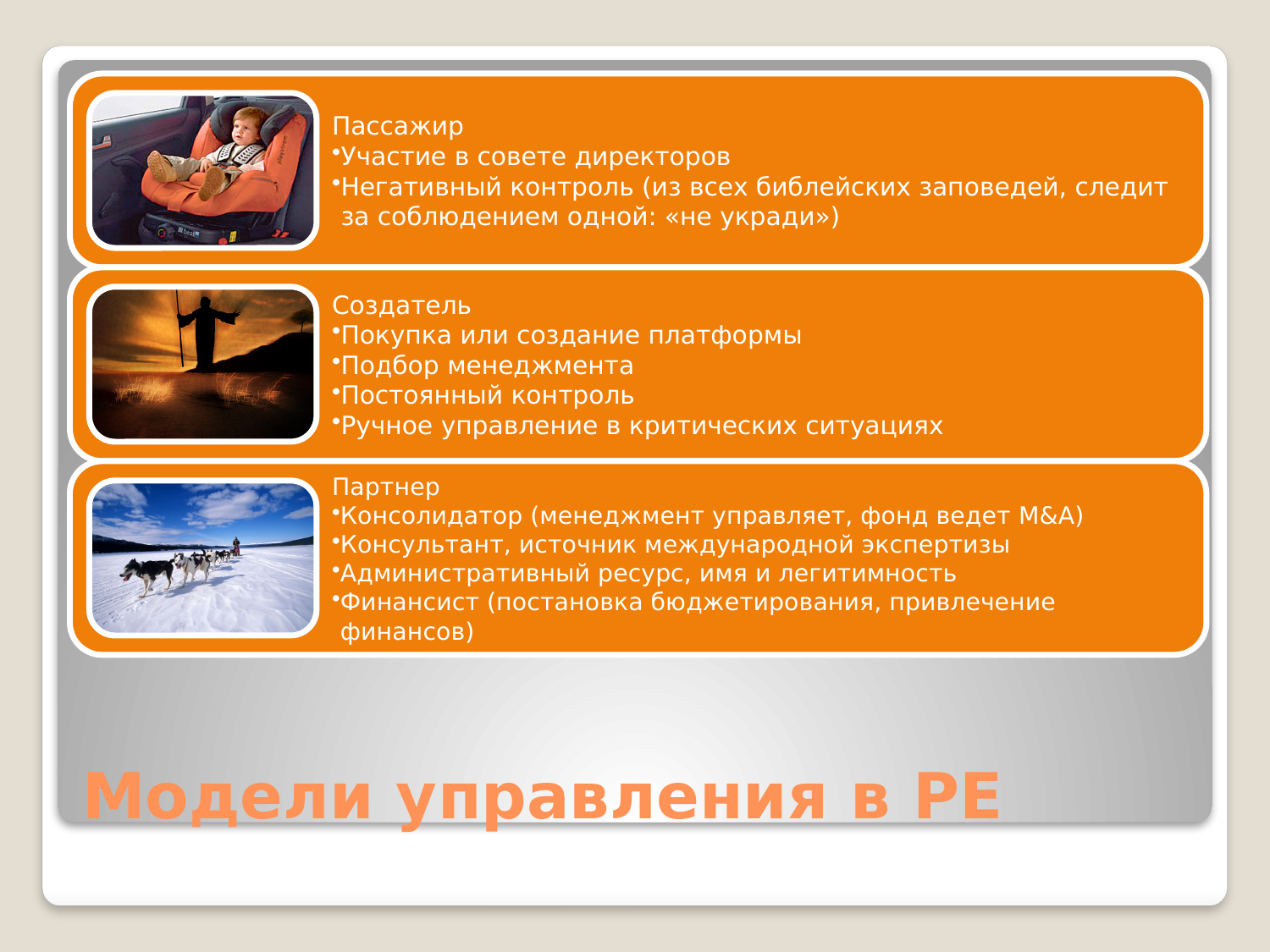

Пассажир
Участие в совете директоров
Негативный контроль (из всех библейских заповедей, следит за соблюдением одной: «не укради»)
Создатель
Покупка или создание платформы
Ручное управление в критических ситуациях
Партнер
Консолидатор (менеджмент управляет, фонд ведет M&A)
Административный ресурс, имя и легитимность
Подбор менеджмента
Консультант, источник международной экспертизы
Финансист (постановка бюджетирования, привлечение финансов)
Постоянный контроль
# Модели управления в PE